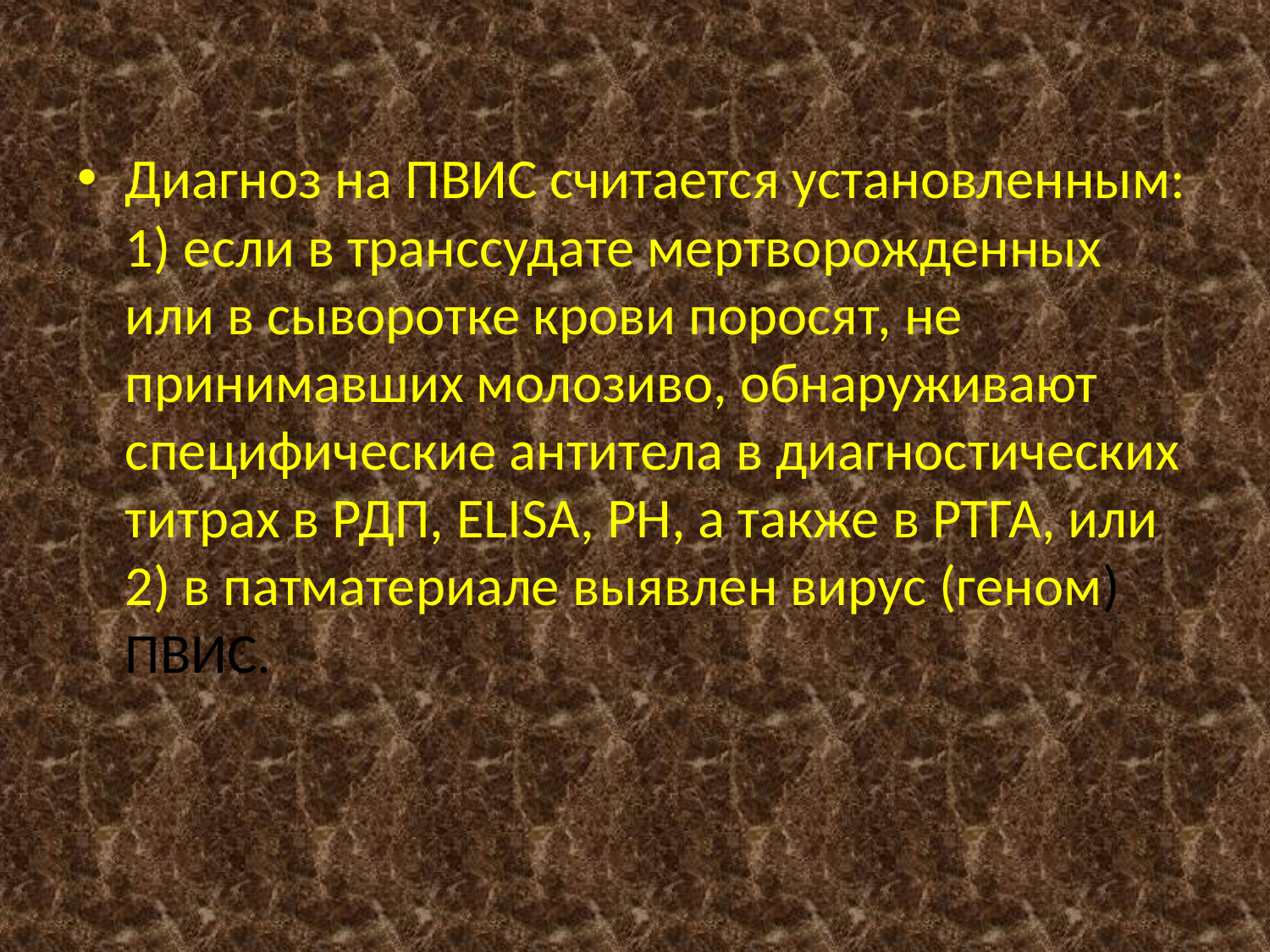

Диагноз на ПВИС считается установленным: 1) если в транссудате мертворожденных или в сыворотке крови поросят, не принимавших молозиво, обнаруживают специфические антитела в диагностических титрах в РДП, ELISA, РН, а также в РТГА, или 2) в патматериале выявлен вирус (геном) ПВИС.